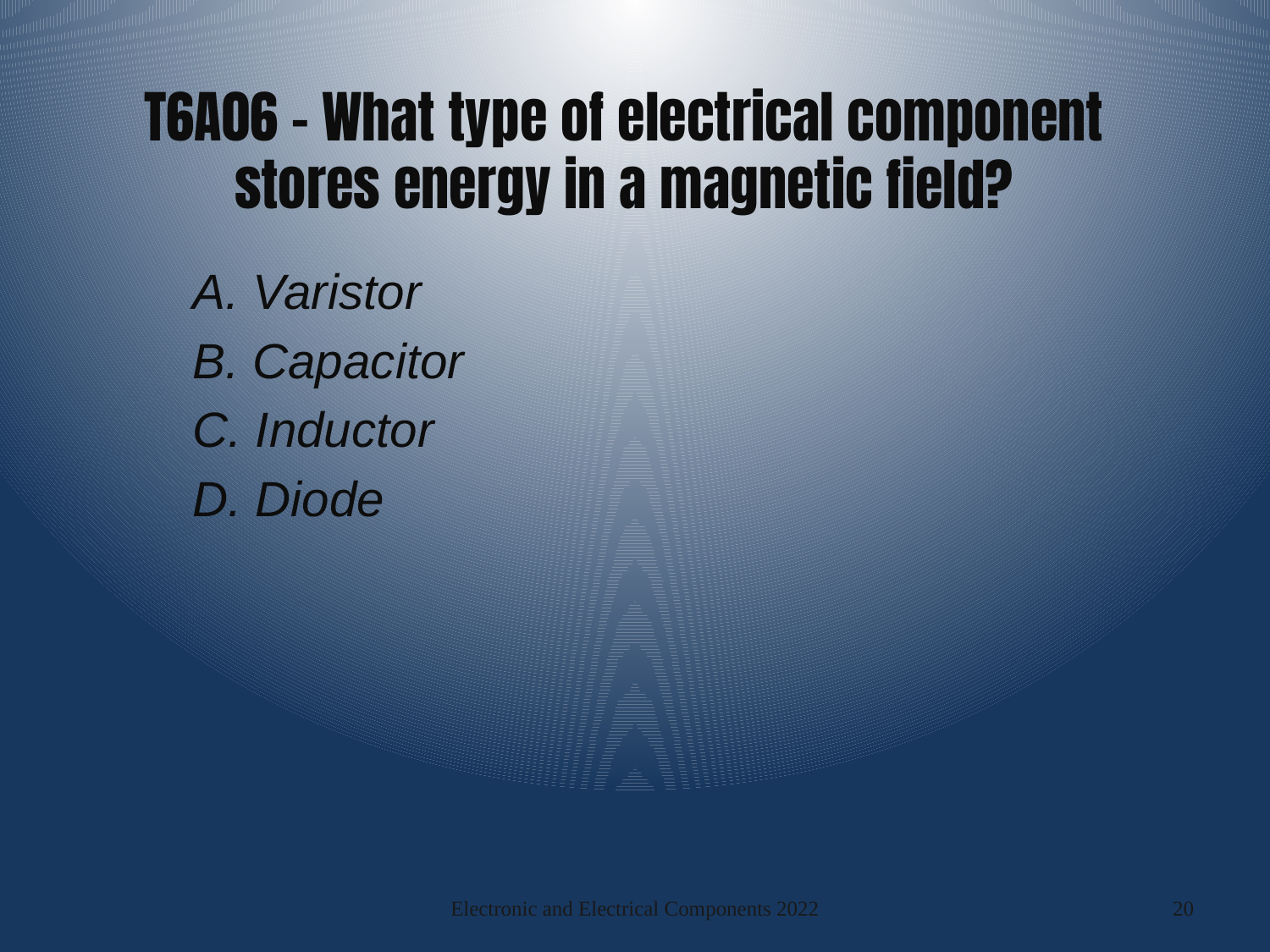

# T6A06 - What type of electrical component stores energy in a magnetic field?
A. Varistor
B. Capacitor
C. Inductor
D. Diode

Electronic and Electrical Components 2022
20